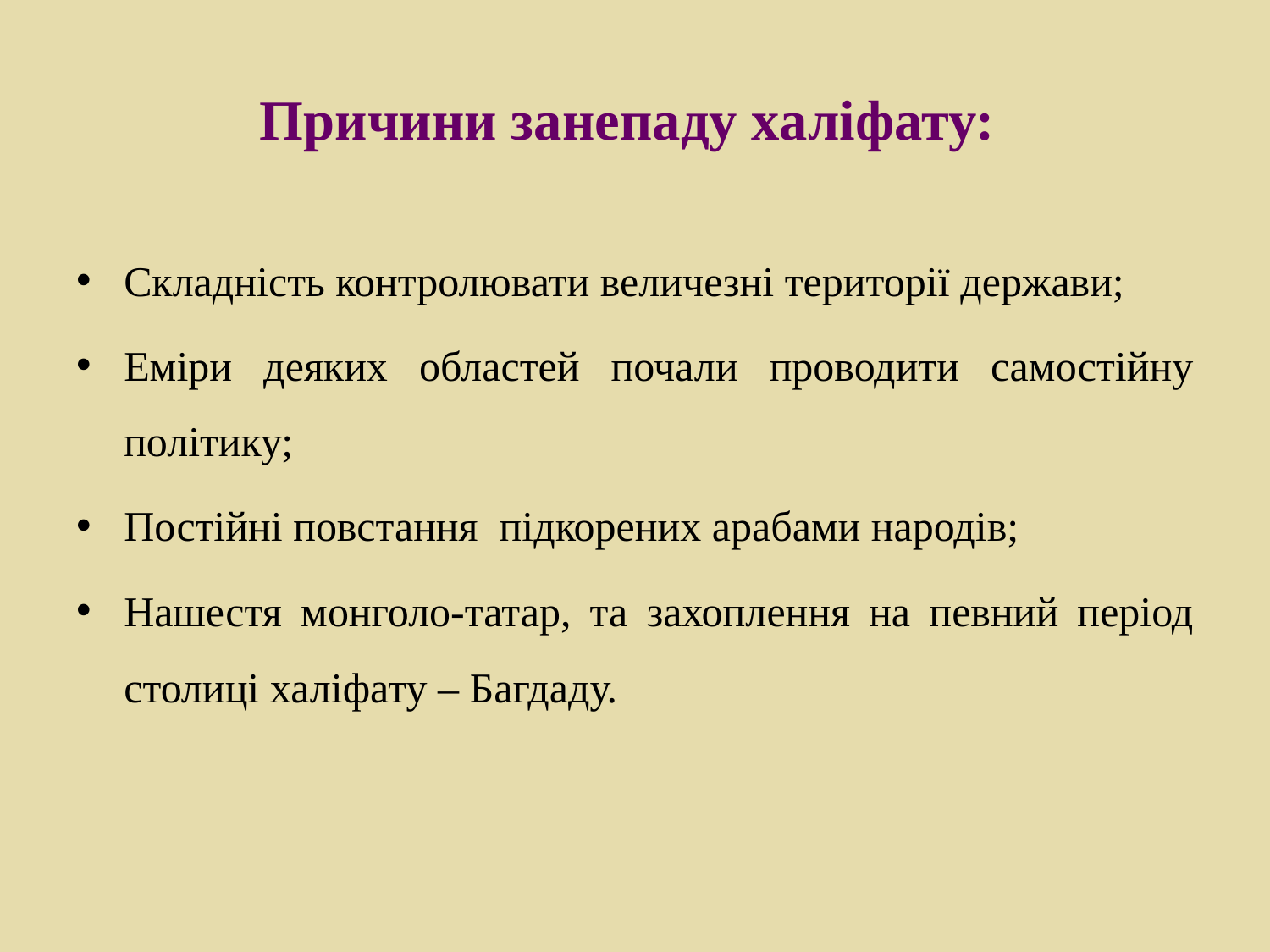

# Причини занепаду халіфату:
Складність контролювати величезні території держави;
Еміри деяких областей почали проводити самостійну політику;
Постійні повстання  підкорених арабами народів;
Нашестя монголо-татар, та захоплення на певний період столиці халіфату – Багдаду.